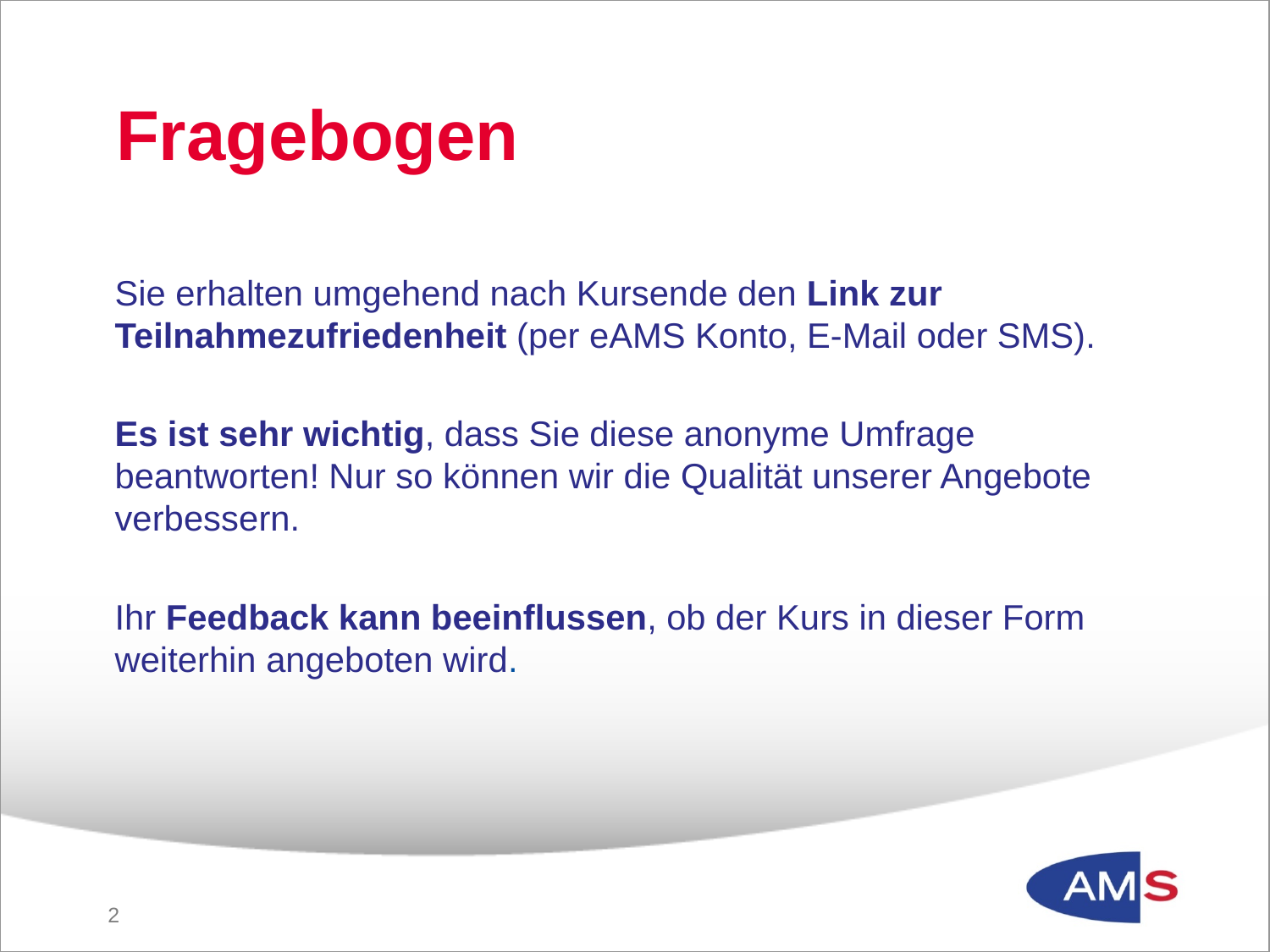

# Fragebogen
Sie erhalten umgehend nach Kursende den Link zur Teilnahmezufriedenheit (per eAMS Konto, E-Mail oder SMS).

Es ist sehr wichtig, dass Sie diese anonyme Umfrage beantworten! Nur so können wir die Qualität unserer Angebote verbessern.

Ihr Feedback kann beeinflussen, ob der Kurs in dieser Form weiterhin angeboten wird.
2